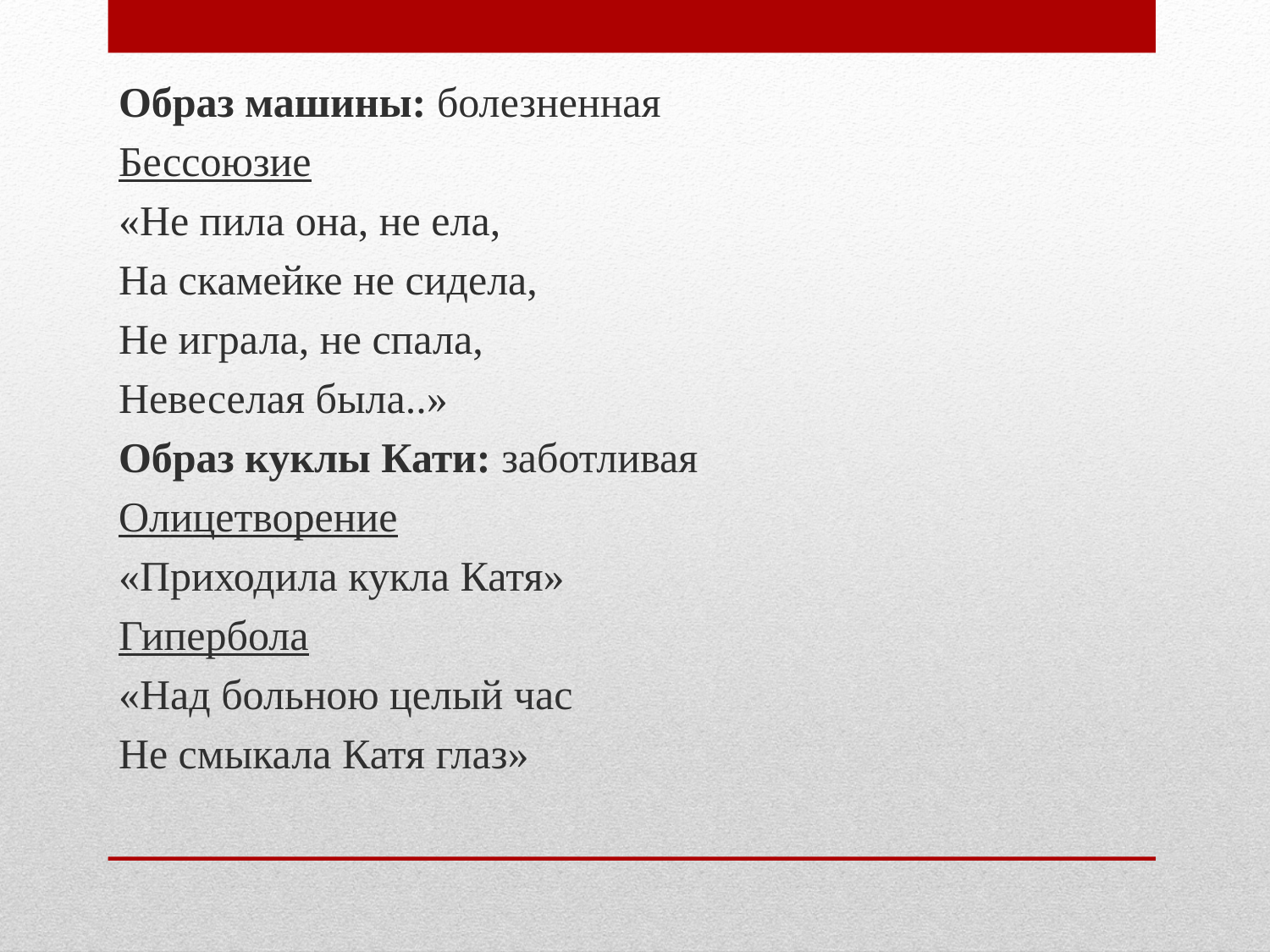

Образ машины: болезненная
Бессоюзие
«Не пила она, не ела,
На скамейке не сидела,
Не играла, не спала,
Невеселая была..»
Образ куклы Кати: заботливая
Олицетворение
«Приходила кукла Катя»
Гипербола
«Над больною целый час
Не смыкала Катя глаз»